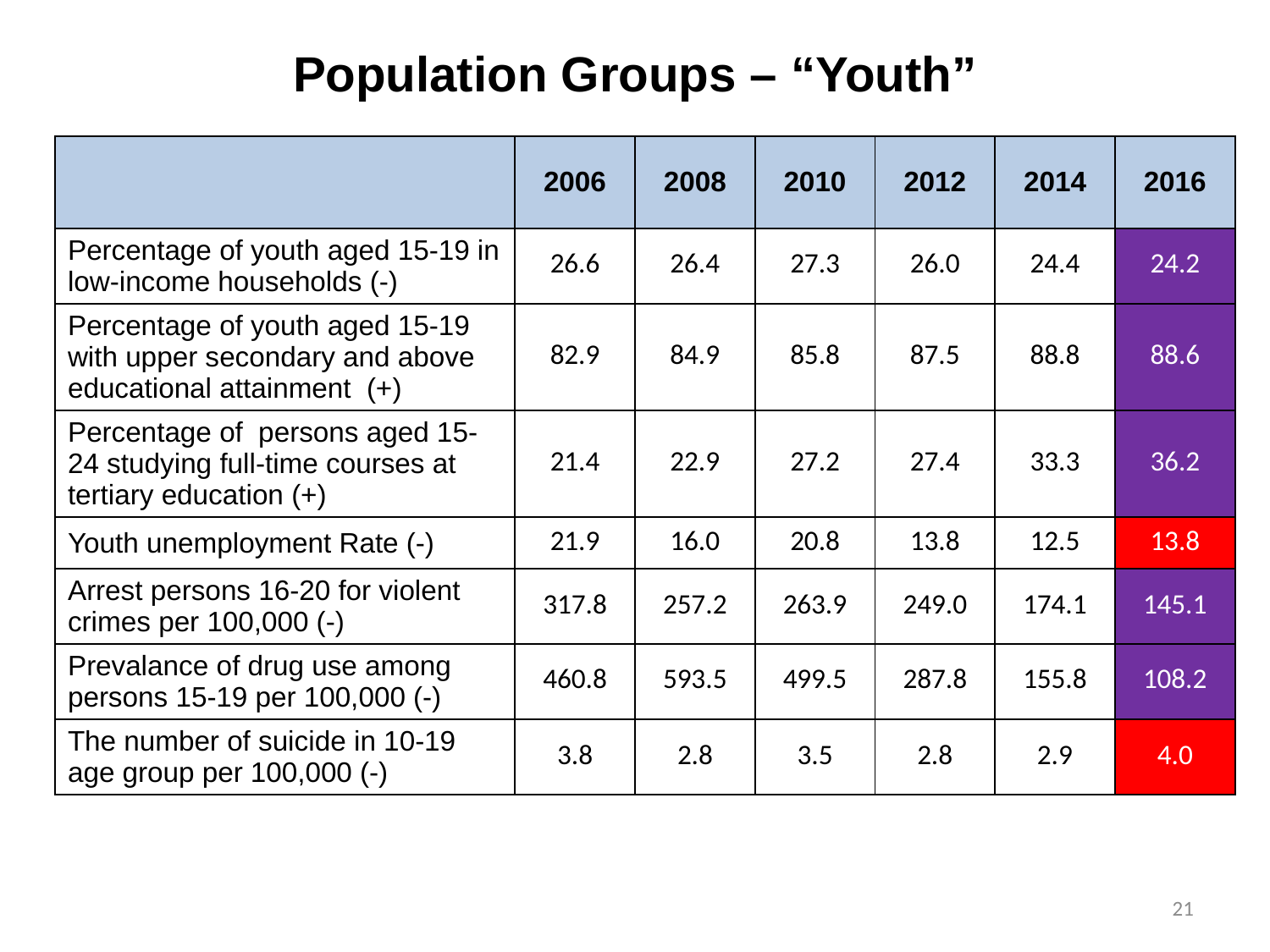

Population Groups – “Youth”
|  | 2006 | 2008 | 2010 | 2012 | 2014 | 2016 |
| --- | --- | --- | --- | --- | --- | --- |
| Percentage of youth aged 15-19 in low-income households (-) | 26.6 | 26.4 | 27.3 | 26.0 | 24.4 | 24.2 |
| Percentage of youth aged 15-19 with upper secondary and above educational attainment (+) | 82.9 | 84.9 | 85.8 | 87.5 | 88.8 | 88.6 |
| Percentage of persons aged 15-24 studying full-time courses at tertiary education (+) | 21.4 | 22.9 | 27.2 | 27.4 | 33.3 | 36.2 |
| Youth unemployment Rate (-) | 21.9 | 16.0 | 20.8 | 13.8 | 12.5 | 13.8 |
| Arrest persons 16-20 for violent crimes per 100,000 (-) | 317.8 | 257.2 | 263.9 | 249.0 | 174.1 | 145.1 |
| Prevalance of drug use among persons 15-19 per 100,000 (-) | 460.8 | 593.5 | 499.5 | 287.8 | 155.8 | 108.2 |
| The number of suicide in 10-19 age group per 100,000 (-) | 3.8 | 2.8 | 3.5 | 2.8 | 2.9 | 4.0 |
21